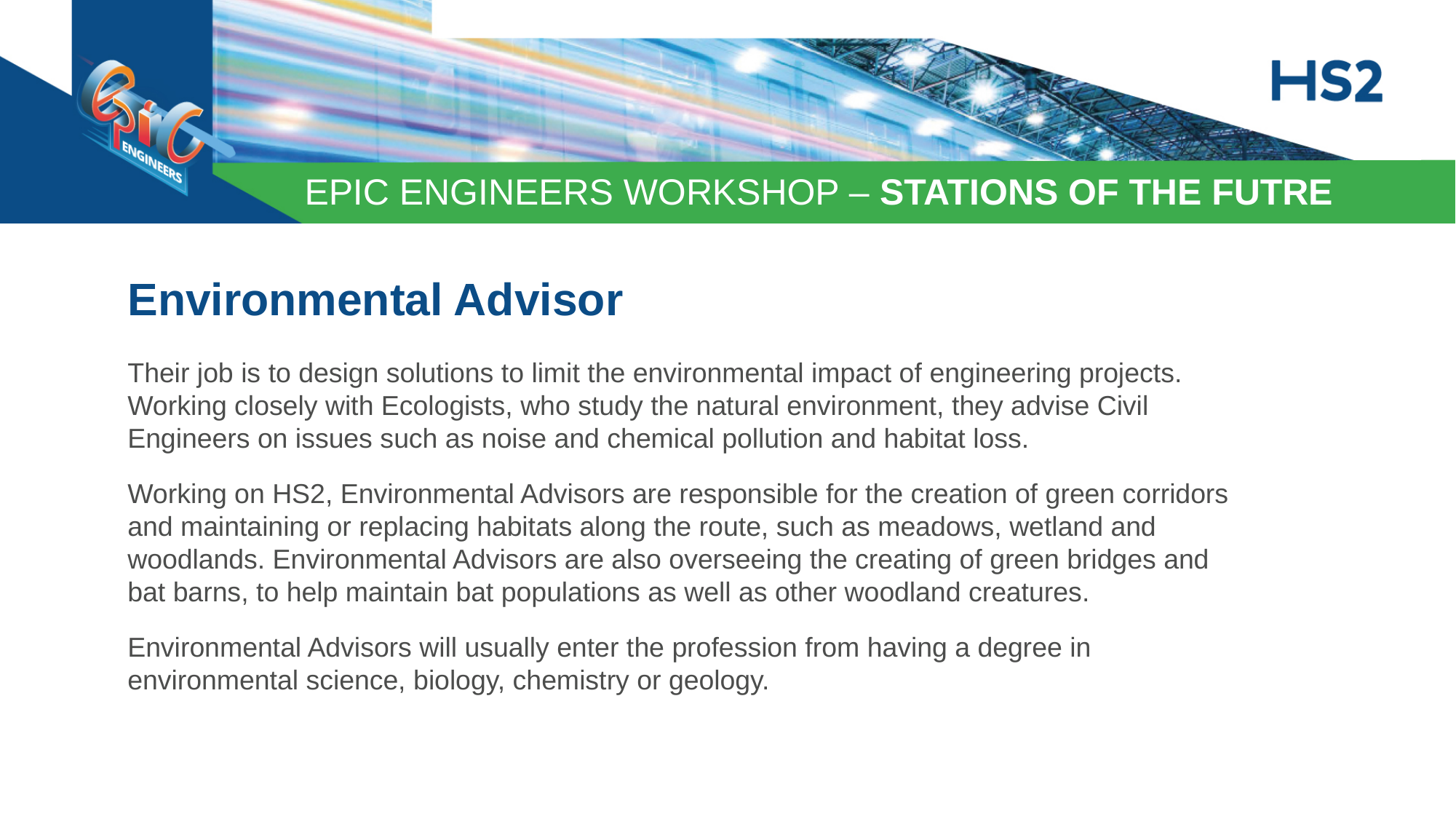

Environmental Advisor
Their job is to design solutions to limit the environmental impact of engineering projects. Working closely with Ecologists, who study the natural environment, they advise Civil Engineers on issues such as noise and chemical pollution and habitat loss.
Working on HS2, Environmental Advisors are responsible for the creation of green corridors and maintaining or replacing habitats along the route, such as meadows, wetland and woodlands. Environmental Advisors are also overseeing the creating of green bridges and bat barns, to help maintain bat populations as well as other woodland creatures.
Environmental Advisors will usually enter the profession from having a degree in environmental science, biology, chemistry or geology.